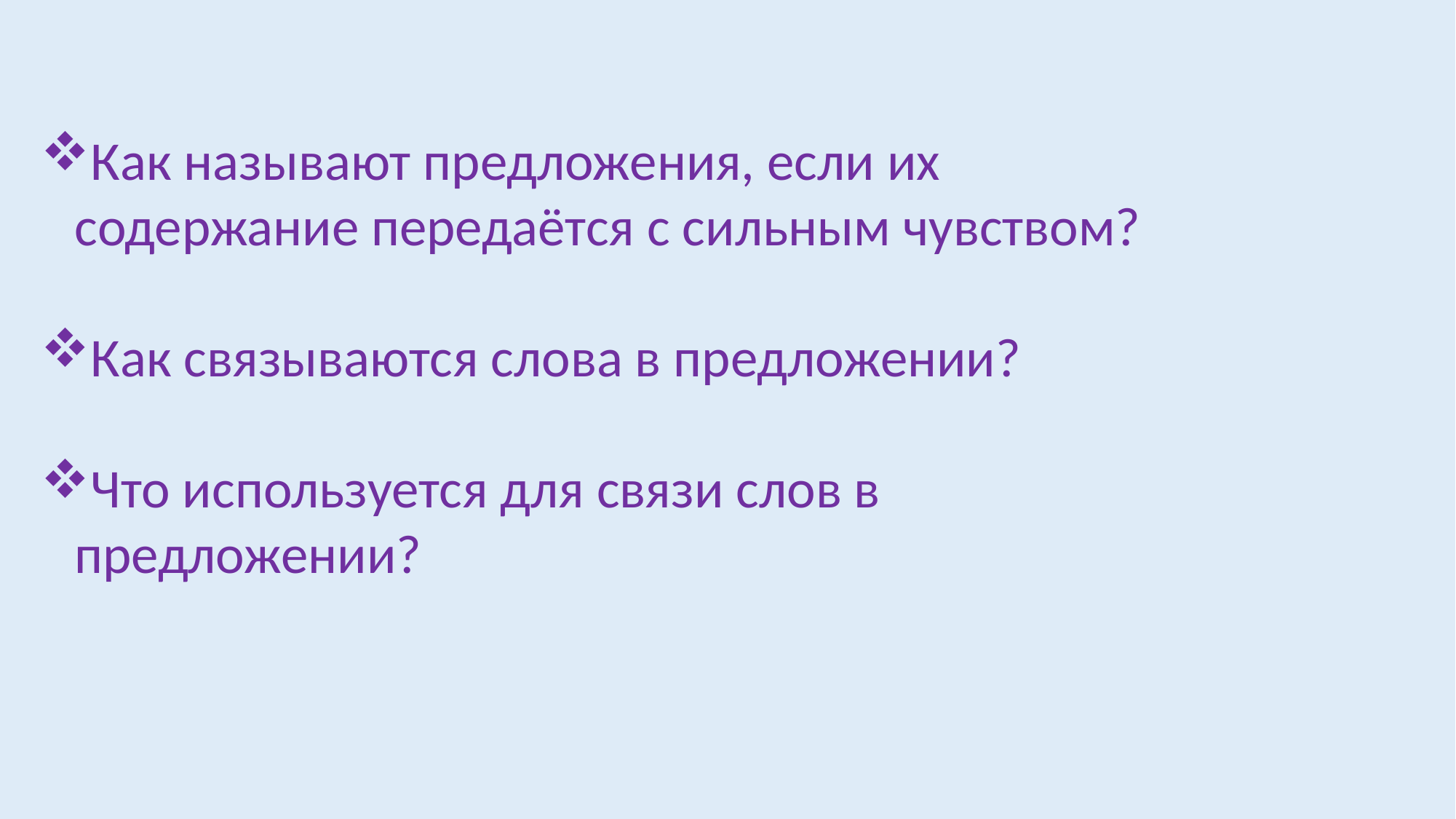

Как называют предложения, если их содержание передаётся с сильным чувством?

Как связываются слова в предложении?

Что используется для связи слов в предложении?